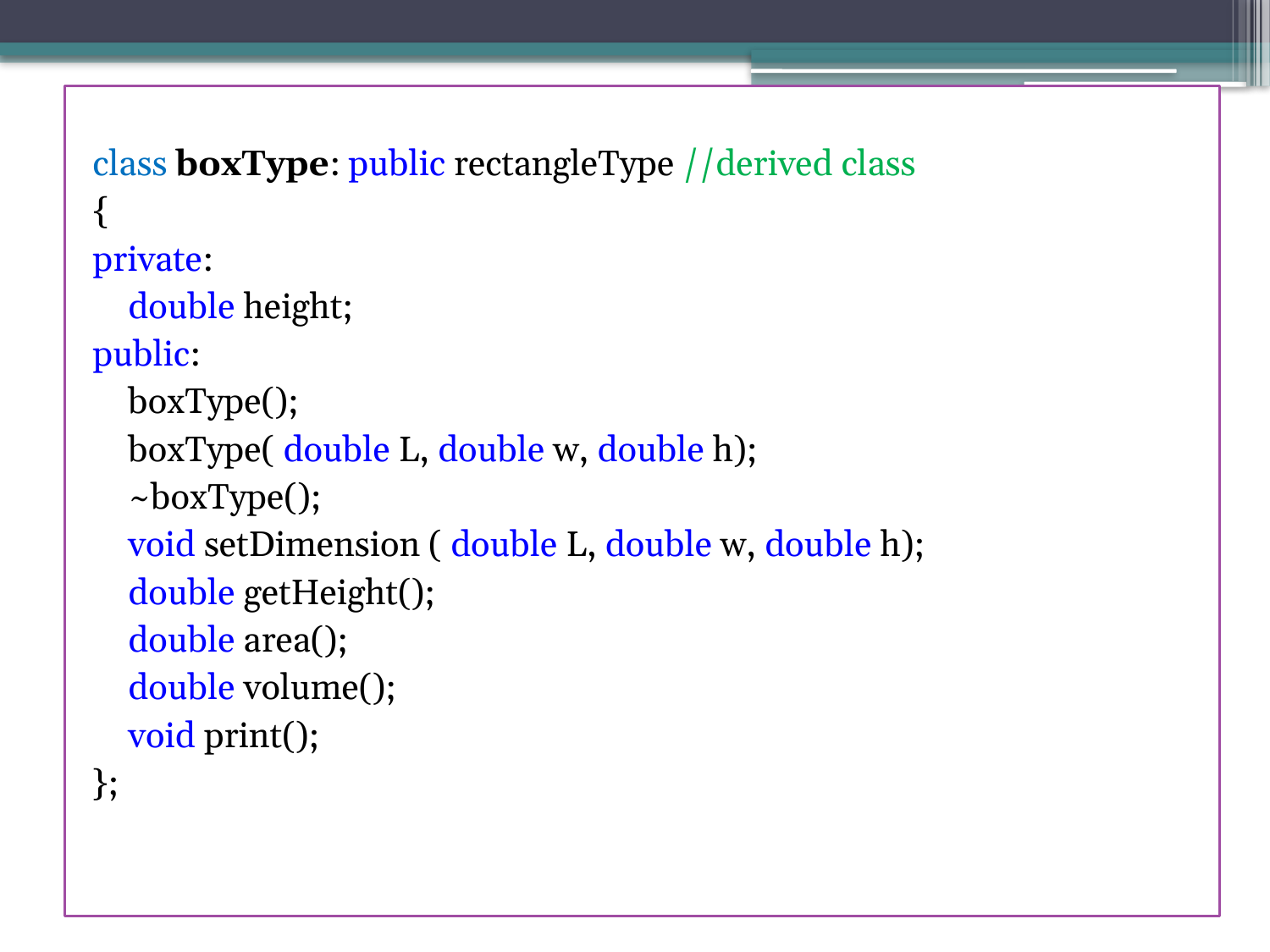

class boxType: public rectangleType //derived class
{
private:
	double height;
public:
	boxType();
	boxType( double L, double w, double h);
	~boxType();
	void setDimension ( double L, double w, double h);
	double getHeight();
	double area();
	double volume();
	void print();
};

#